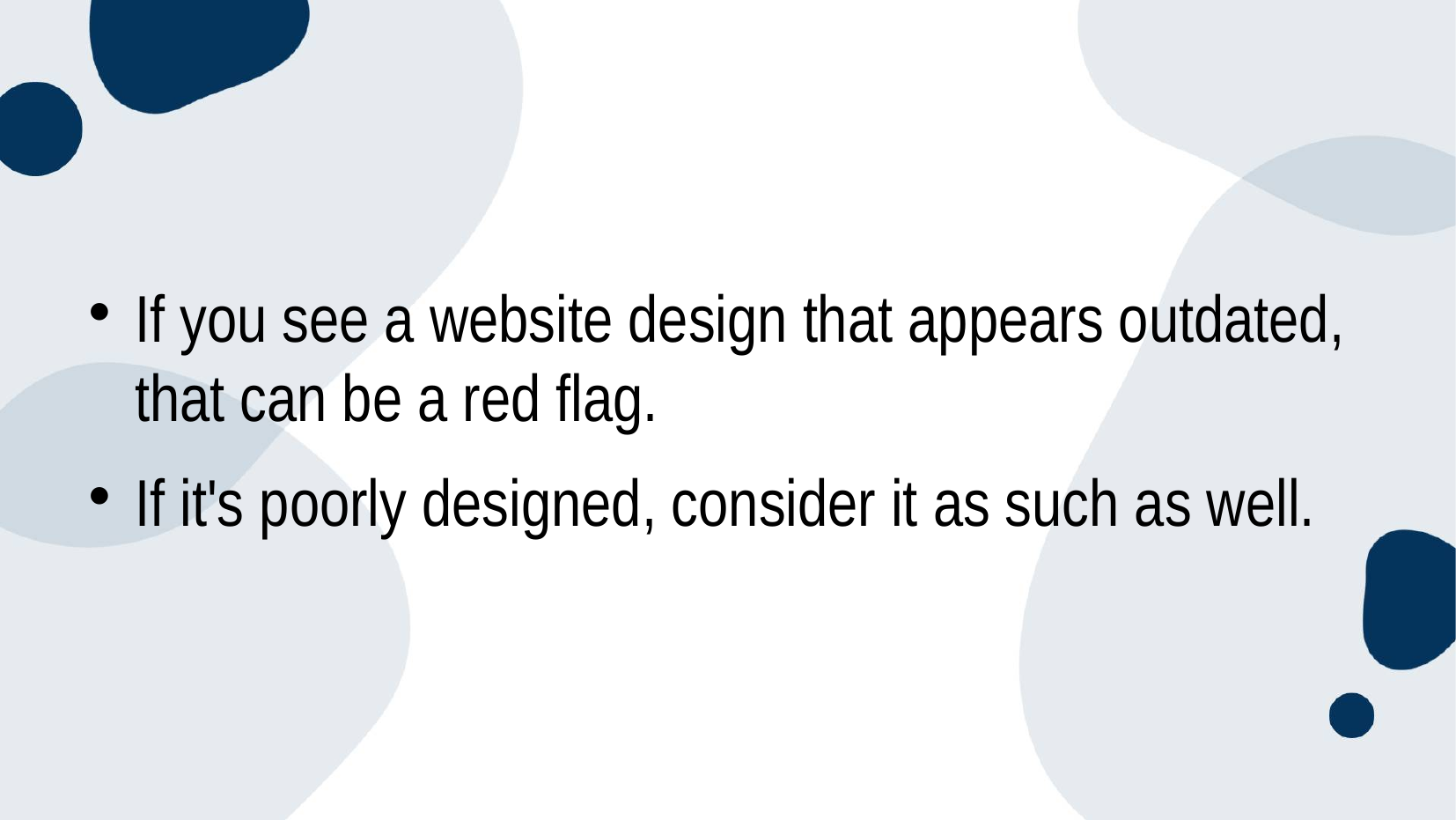

#
If you see a website design that appears outdated, that can be a red flag.
If it's poorly designed, consider it as such as well.